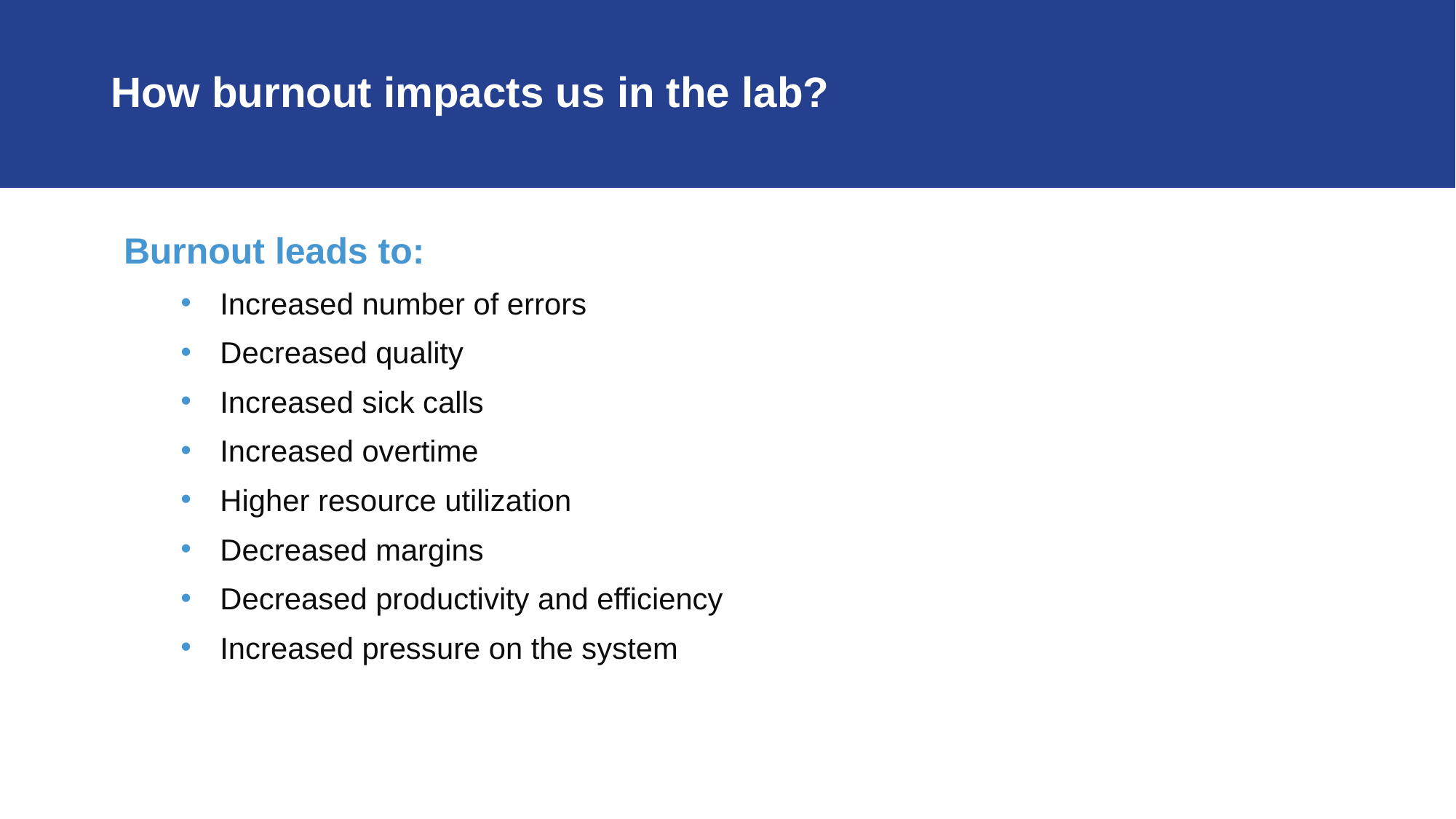

# How burnout impacts us in the lab?
Burnout leads to:
Increased number of errors
Decreased quality
Increased sick calls
Increased overtime
Higher resource utilization
Decreased margins
Decreased productivity and efficiency
Increased pressure on the system